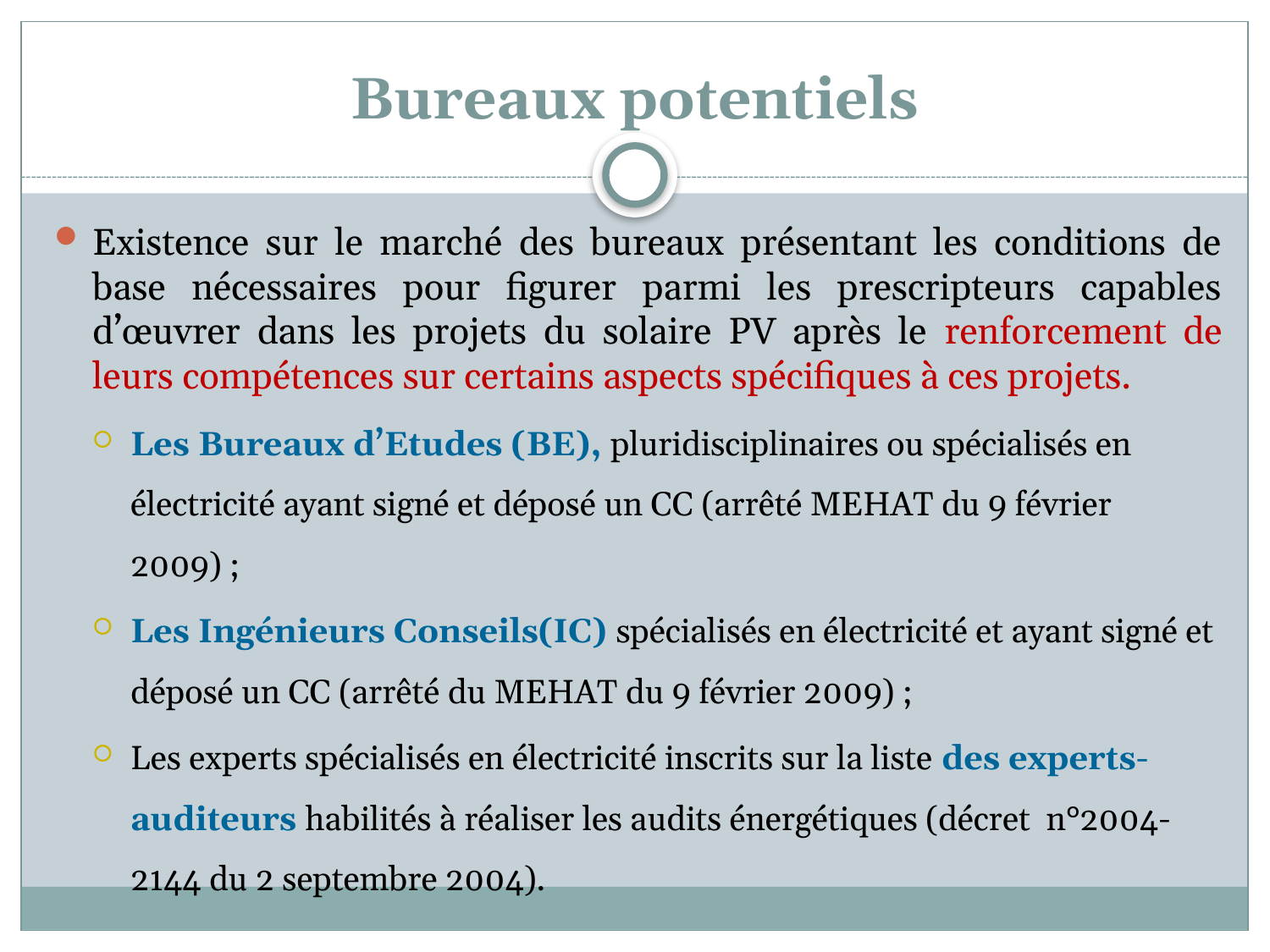

# Bureaux potentiels
Existence sur le marché des bureaux présentant les conditions de base nécessaires pour figurer parmi les prescripteurs capables d’œuvrer dans les projets du solaire PV après le renforcement de leurs compétences sur certains aspects spécifiques à ces projets.
Les Bureaux d’Etudes (BE), pluridisciplinaires ou spécialisés en électricité ayant signé et déposé un CC (arrêté MEHAT du 9 février 2009) ;
Les Ingénieurs Conseils(IC) spécialisés en électricité et ayant signé et déposé un CC (arrêté du MEHAT du 9 février 2009) ;
Les experts spécialisés en électricité inscrits sur la liste des experts-auditeurs habilités à réaliser les audits énergétiques (décret  n°2004-2144 du 2 septembre 2004).